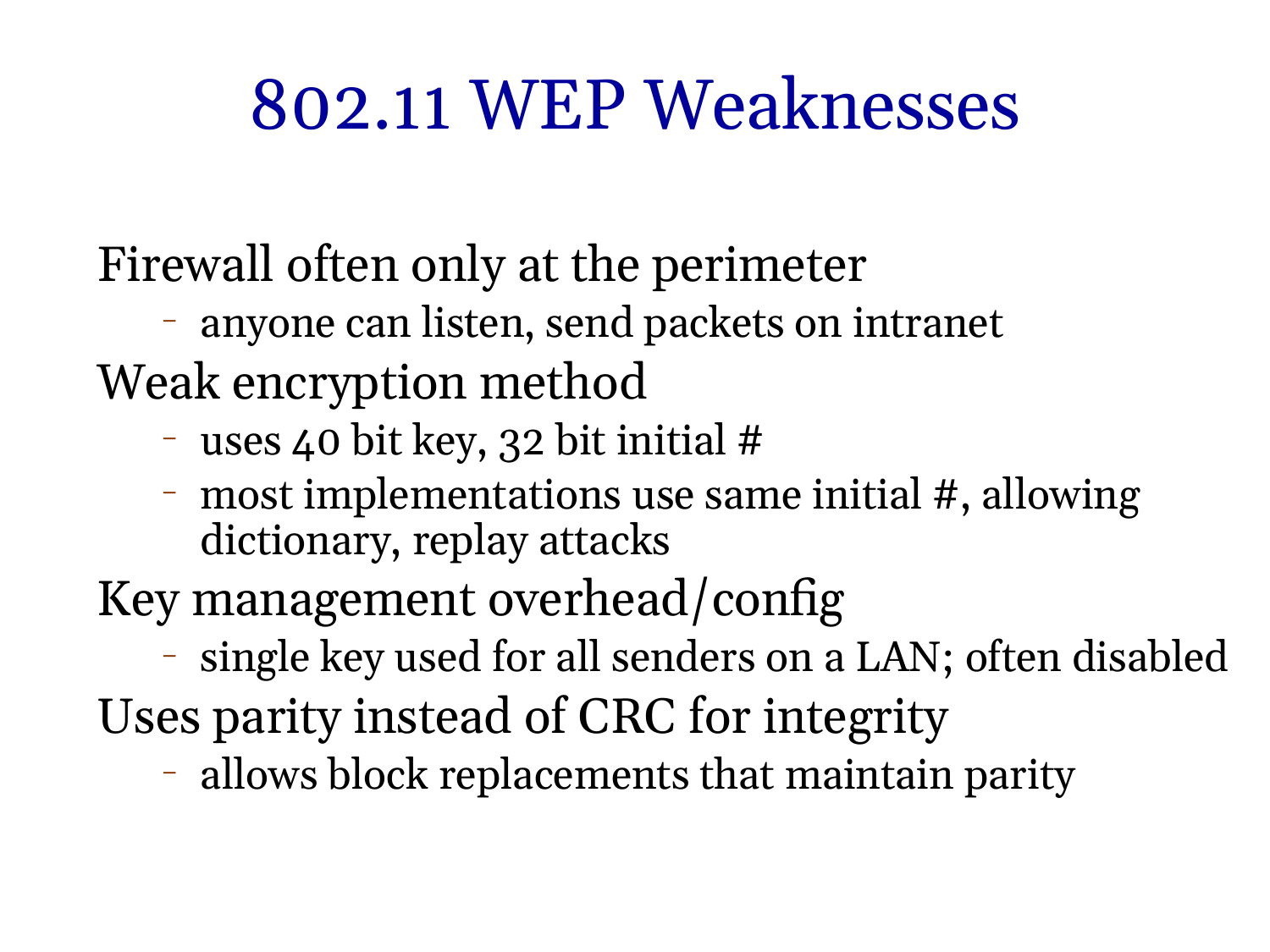

# 802.11 WEP Weaknesses
Firewall often only at the perimeter
anyone can listen, send packets on intranet
Weak encryption method
uses 40 bit key, 32 bit initial #
most implementations use same initial #, allowing dictionary, replay attacks
Key management overhead/config
single key used for all senders on a LAN; often disabled
Uses parity instead of CRC for integrity
allows block replacements that maintain parity